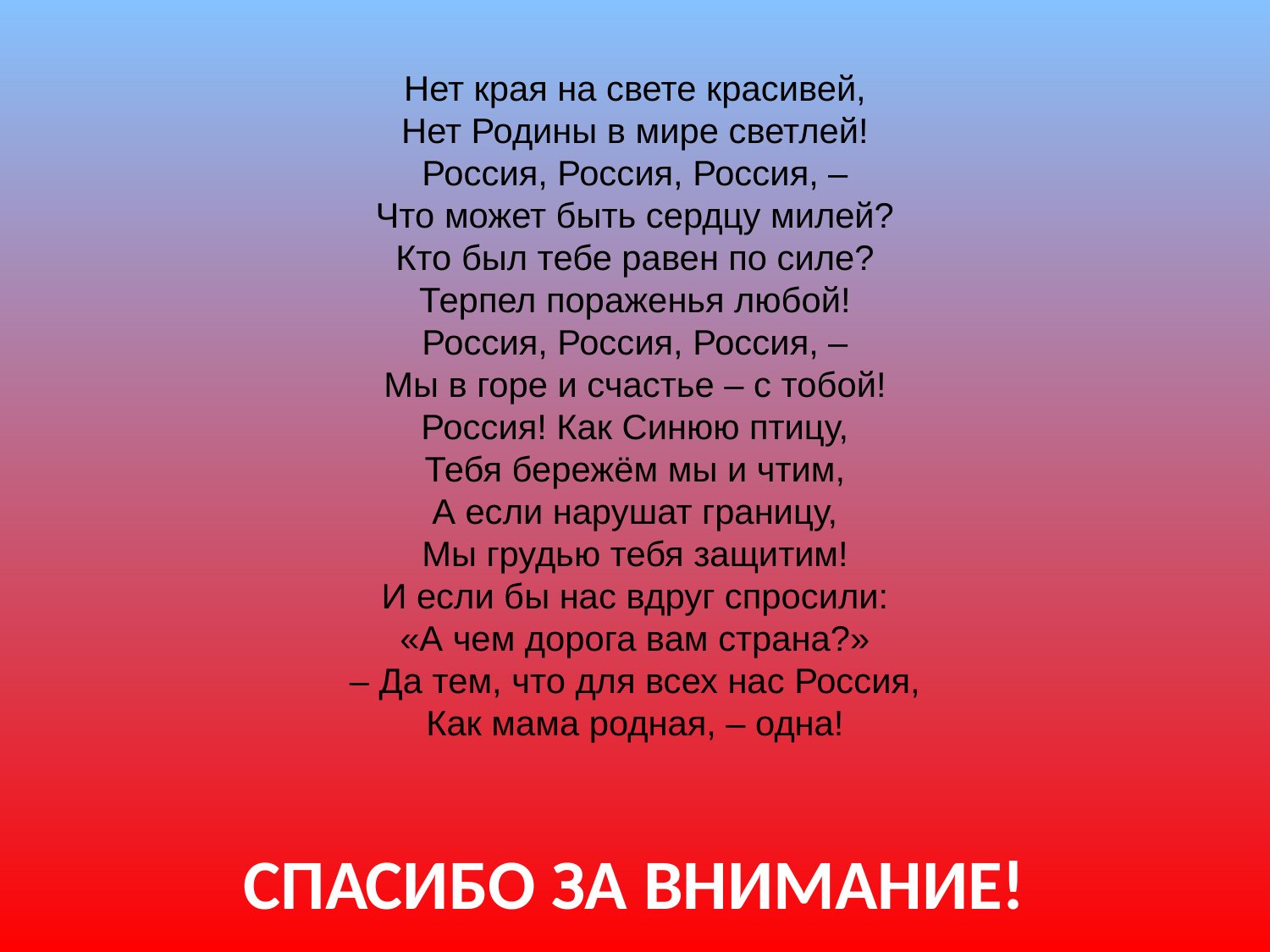

Нет края на свете красивей,
Нет Родины в мире светлей!
Россия, Россия, Россия, –
Что может быть сердцу милей?
Кто был тебе равен по силе?
Терпел пораженья любой!
Россия, Россия, Россия, –
Мы в горе и счастье – с тобой!
Россия! Как Синюю птицу,
Тебя бережём мы и чтим,
А если нарушат границу,
Мы грудью тебя защитим!
И если бы нас вдруг спросили:
«А чем дорога вам страна?»
– Да тем, что для всех нас Россия,
Как мама родная, – одна!

# СПАСИБО ЗА ВНИМАНИЕ!